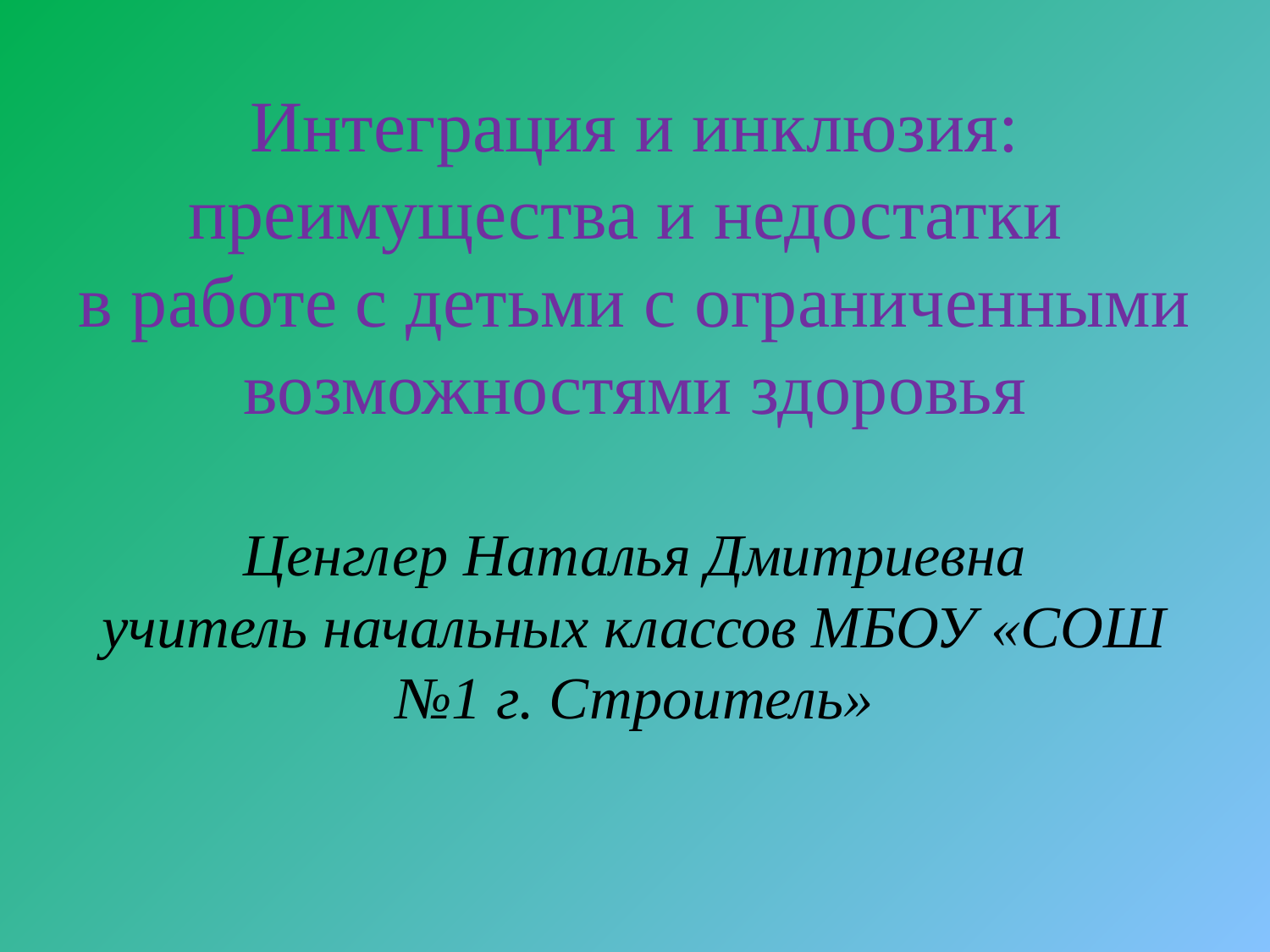

# Интеграция и инклюзия: преимущества и недостатки в работе с детьми с ограниченными возможностями здоровья Ценглер Наталья Дмитриевна учитель начальных классов МБОУ «СОШ №1 г. Строитель»